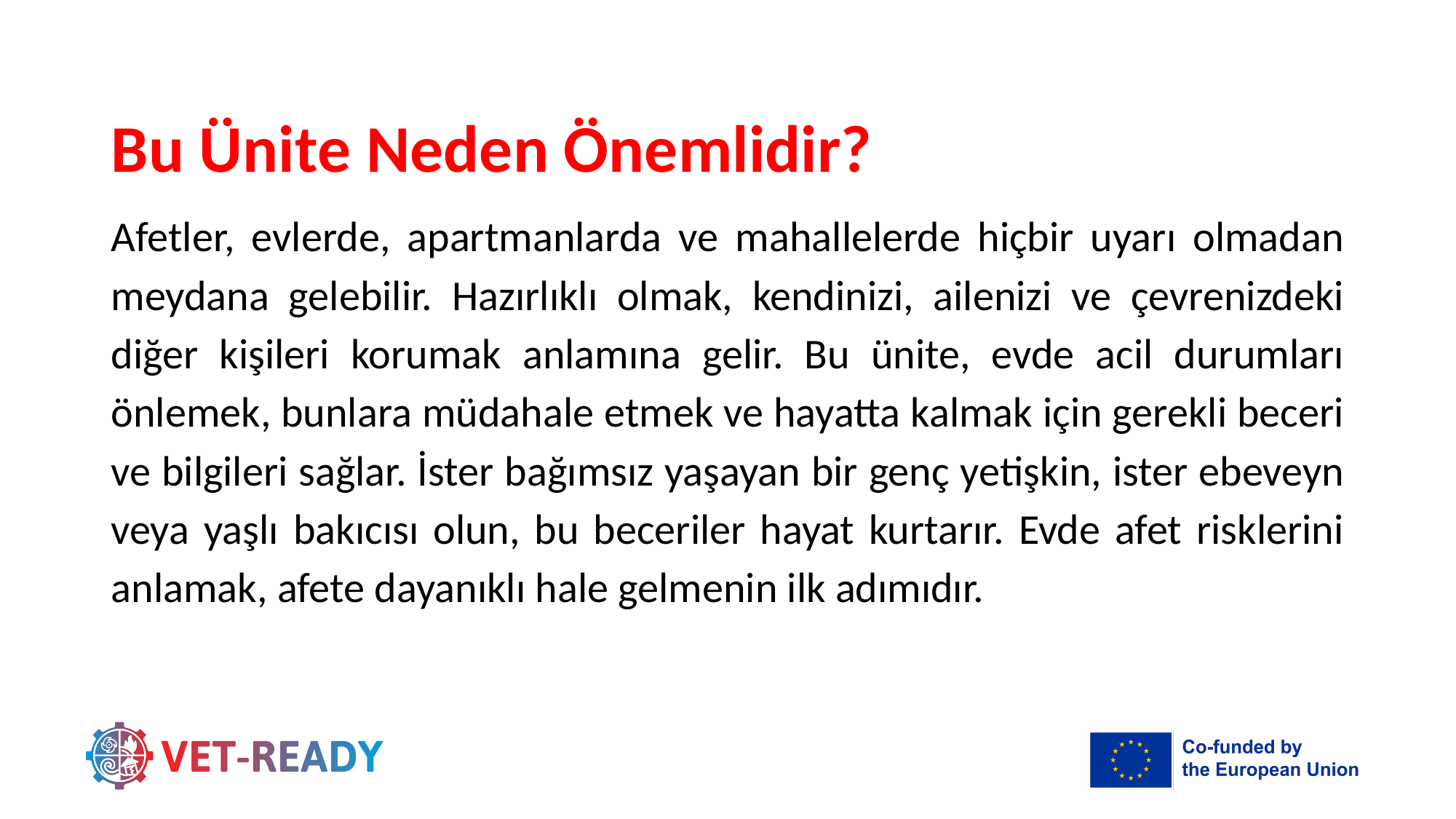

# Bu Ünite Neden Önemlidir?
Afetler, evlerde, apartmanlarda ve mahallelerde hiçbir uyarı olmadan meydana gelebilir. Hazırlıklı olmak, kendinizi, ailenizi ve çevrenizdeki diğer kişileri korumak anlamına gelir. Bu ünite, evde acil durumları önlemek, bunlara müdahale etmek ve hayatta kalmak için gerekli beceri ve bilgileri sağlar. İster bağımsız yaşayan bir genç yetişkin, ister ebeveyn veya yaşlı bakıcısı olun, bu beceriler hayat kurtarır. Evde afet risklerini anlamak, afete dayanıklı hale gelmenin ilk adımıdır.